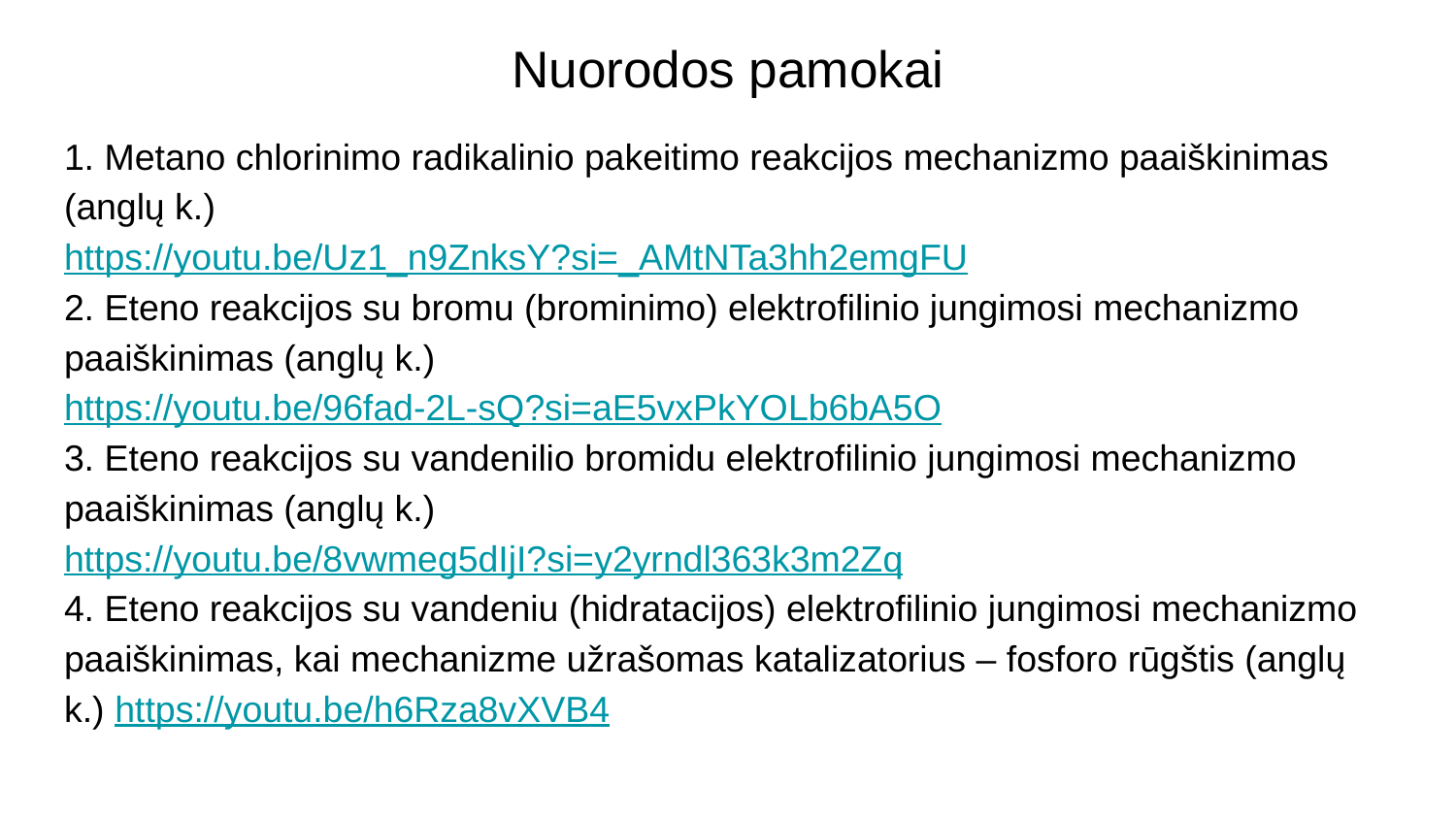

# Nuorodos pamokai
1. Metano chlorinimo radikalinio pakeitimo reakcijos mechanizmo paaiškinimas (anglų k.)
https://youtu.be/Uz1_n9ZnksY?si=_AMtNTa3hh2emgFU
2. Eteno reakcijos su bromu (brominimo) elektrofilinio jungimosi mechanizmo paaiškinimas (anglų k.)
https://youtu.be/96fad-2L-sQ?si=aE5vxPkYOLb6bA5O
3. Eteno reakcijos su vandenilio bromidu elektrofilinio jungimosi mechanizmo paaiškinimas (anglų k.)
https://youtu.be/8vwmeg5dIjI?si=y2yrndl363k3m2Zq
4. Eteno reakcijos su vandeniu (hidratacijos) elektrofilinio jungimosi mechanizmo paaiškinimas, kai mechanizme užrašomas katalizatorius – fosforo rūgštis (anglų k.) https://youtu.be/h6Rza8vXVB4